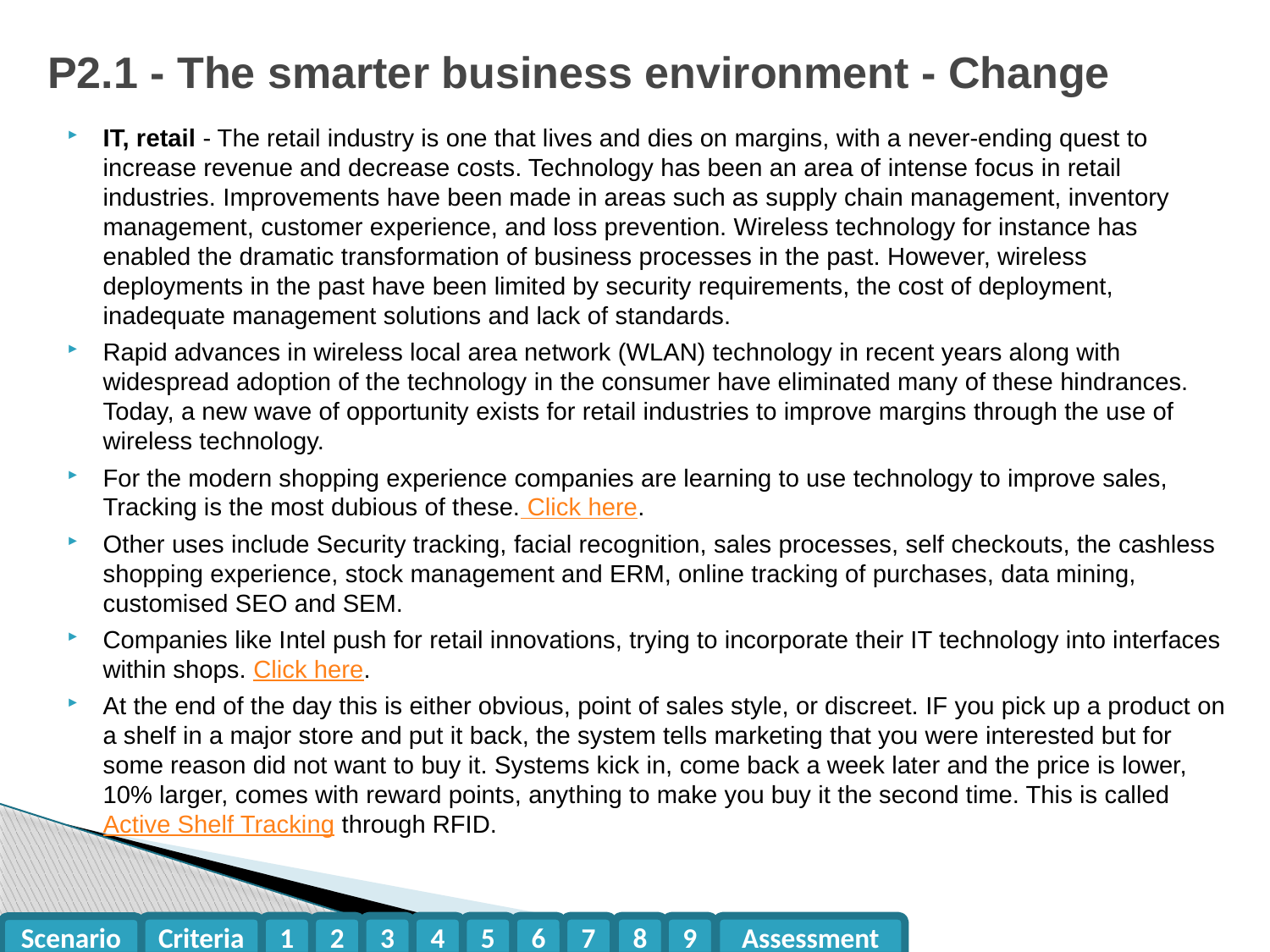

# P2.1 - The smarter business environment - Change
IT, retail - The retail industry is one that lives and dies on margins, with a never-ending quest to increase revenue and decrease costs. Technology has been an area of intense focus in retail industries. Improvements have been made in areas such as supply chain management, inventory management, customer experience, and loss prevention. Wireless technology for instance has enabled the dramatic transformation of business processes in the past. However, wireless deployments in the past have been limited by security requirements, the cost of deployment, inadequate management solutions and lack of standards.
Rapid advances in wireless local area network (WLAN) technology in recent years along with widespread adoption of the technology in the consumer have eliminated many of these hindrances. Today, a new wave of opportunity exists for retail industries to improve margins through the use of wireless technology.
For the modern shopping experience companies are learning to use technology to improve sales, Tracking is the most dubious of these. Click here.
Other uses include Security tracking, facial recognition, sales processes, self checkouts, the cashless shopping experience, stock management and ERM, online tracking of purchases, data mining, customised SEO and SEM.
Companies like Intel push for retail innovations, trying to incorporate their IT technology into interfaces within shops. Click here.
At the end of the day this is either obvious, point of sales style, or discreet. IF you pick up a product on a shelf in a major store and put it back, the system tells marketing that you were interested but for some reason did not want to buy it. Systems kick in, come back a week later and the price is lower, 10% larger, comes with reward points, anything to make you buy it the second time. This is called Active Shelf Tracking through RFID.